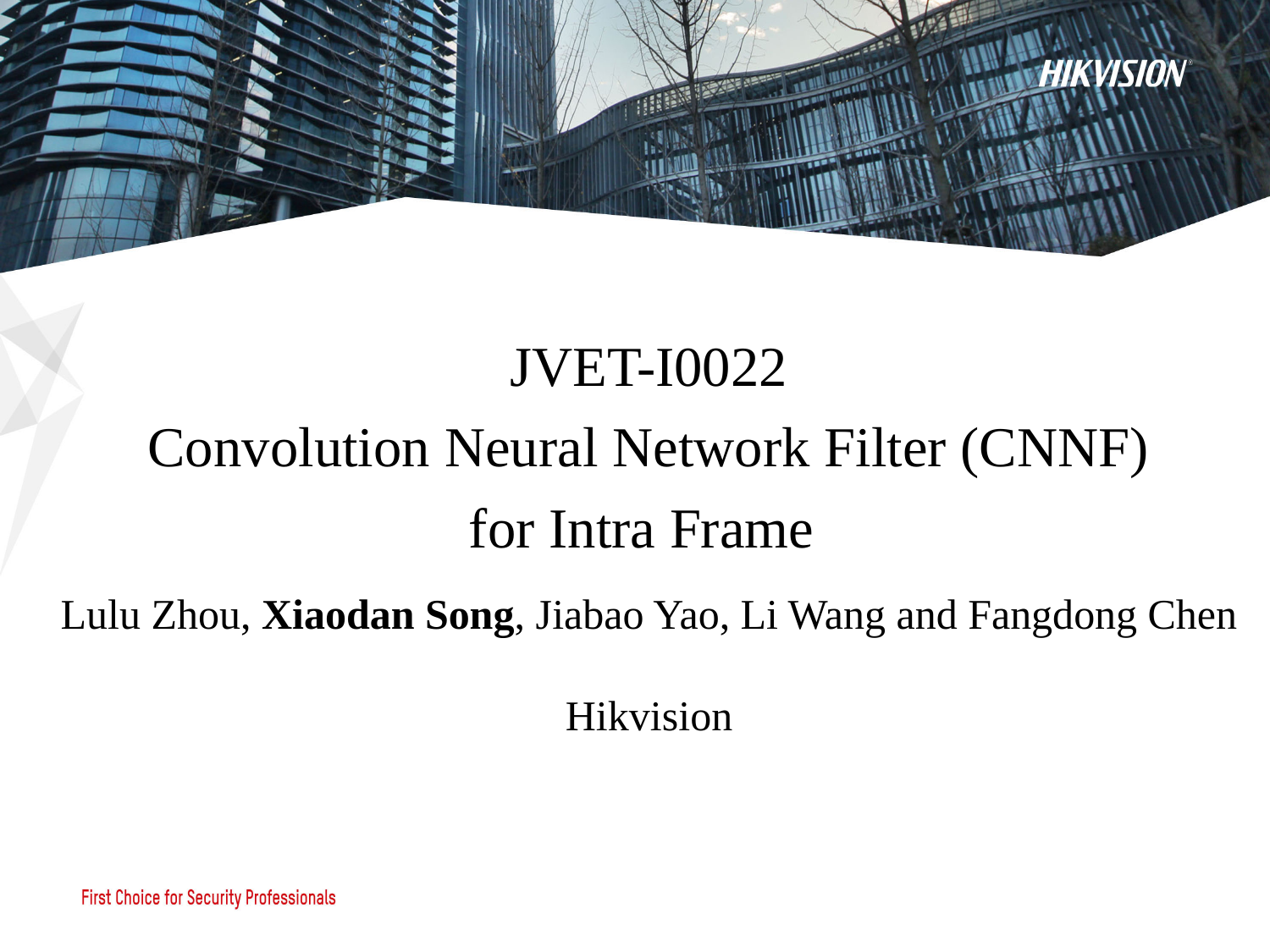

JVET-I0022
Convolution Neural Network Filter (CNNF) for Intra Frame

Lulu Zhou, Xiaodan Song, Jiabao Yao, Li Wang and Fangdong Chen

Hikvision